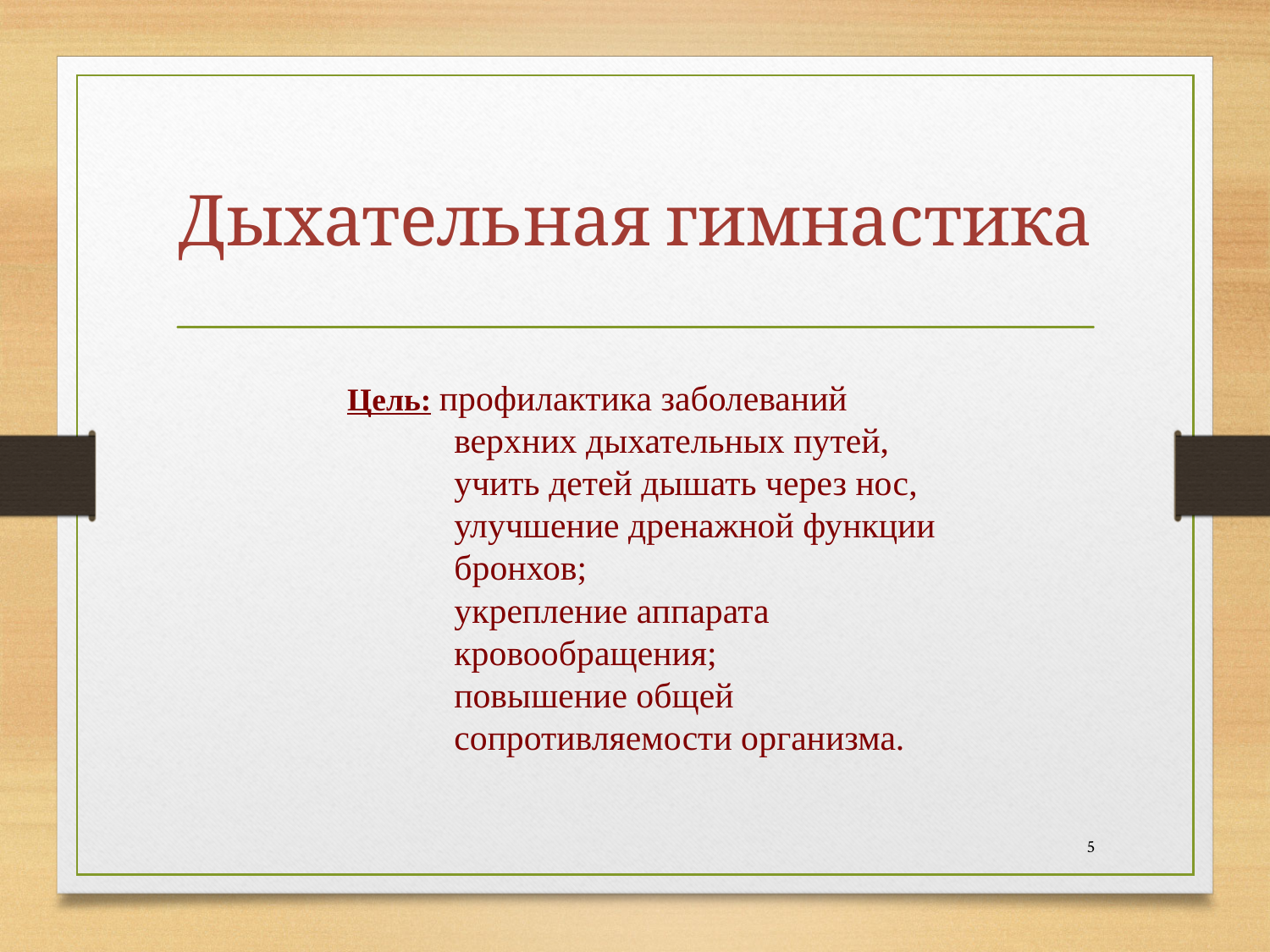

# Дыхательная гимнастика
Цель: профилактика заболеваний
            верхних дыхательных путей,
            учить детей дышать через нос,
            улучшение дренажной функции
            бронхов;
            укрепление аппарата
            кровообращения;
            повышение общей
            сопротивляемости организма.
5